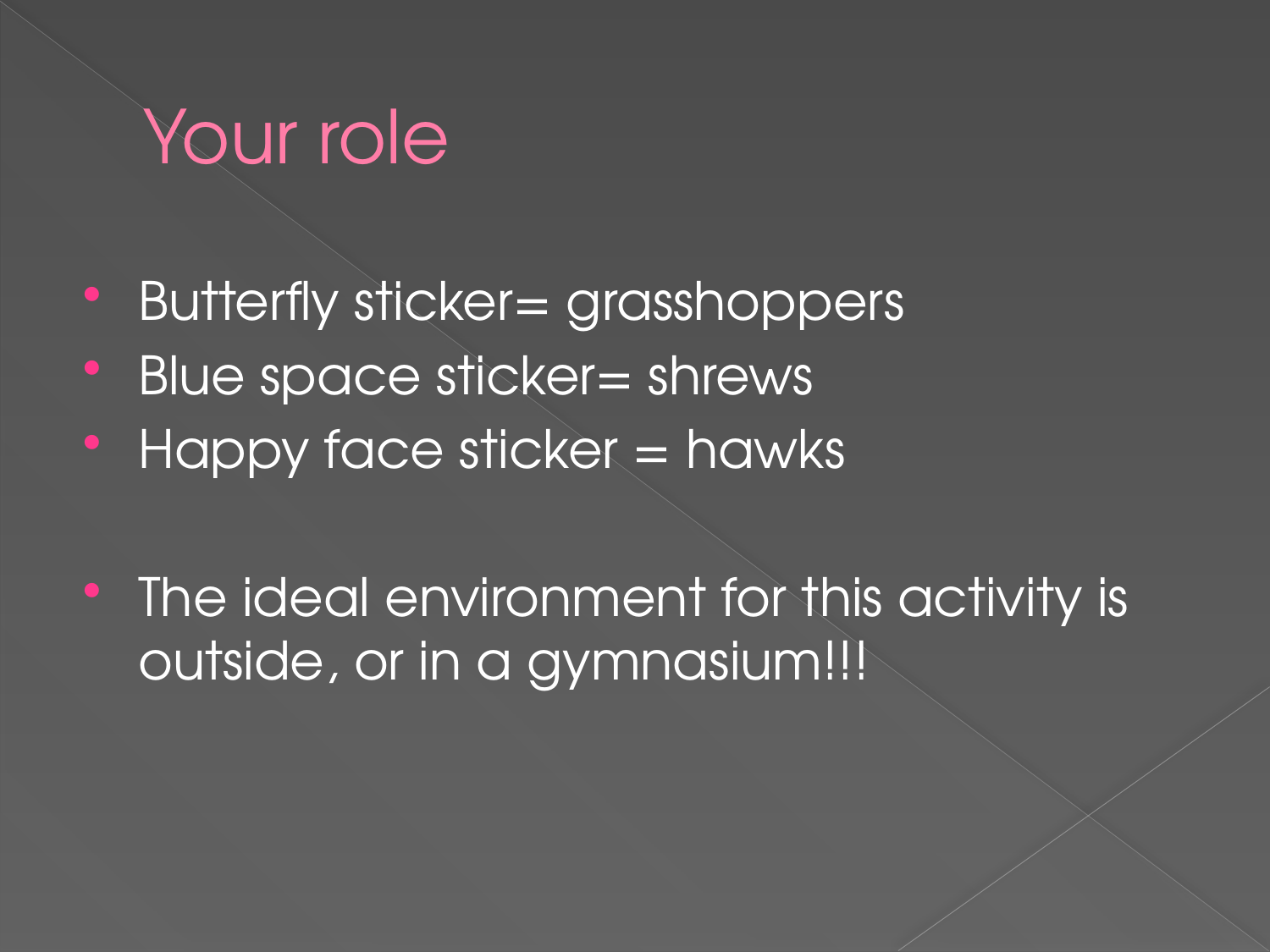

# Your role
Butterfly sticker= grasshoppers
Blue space sticker= shrews
Happy face sticker = hawks

The ideal environment for this activity is outside, or in a gymnasium!!!